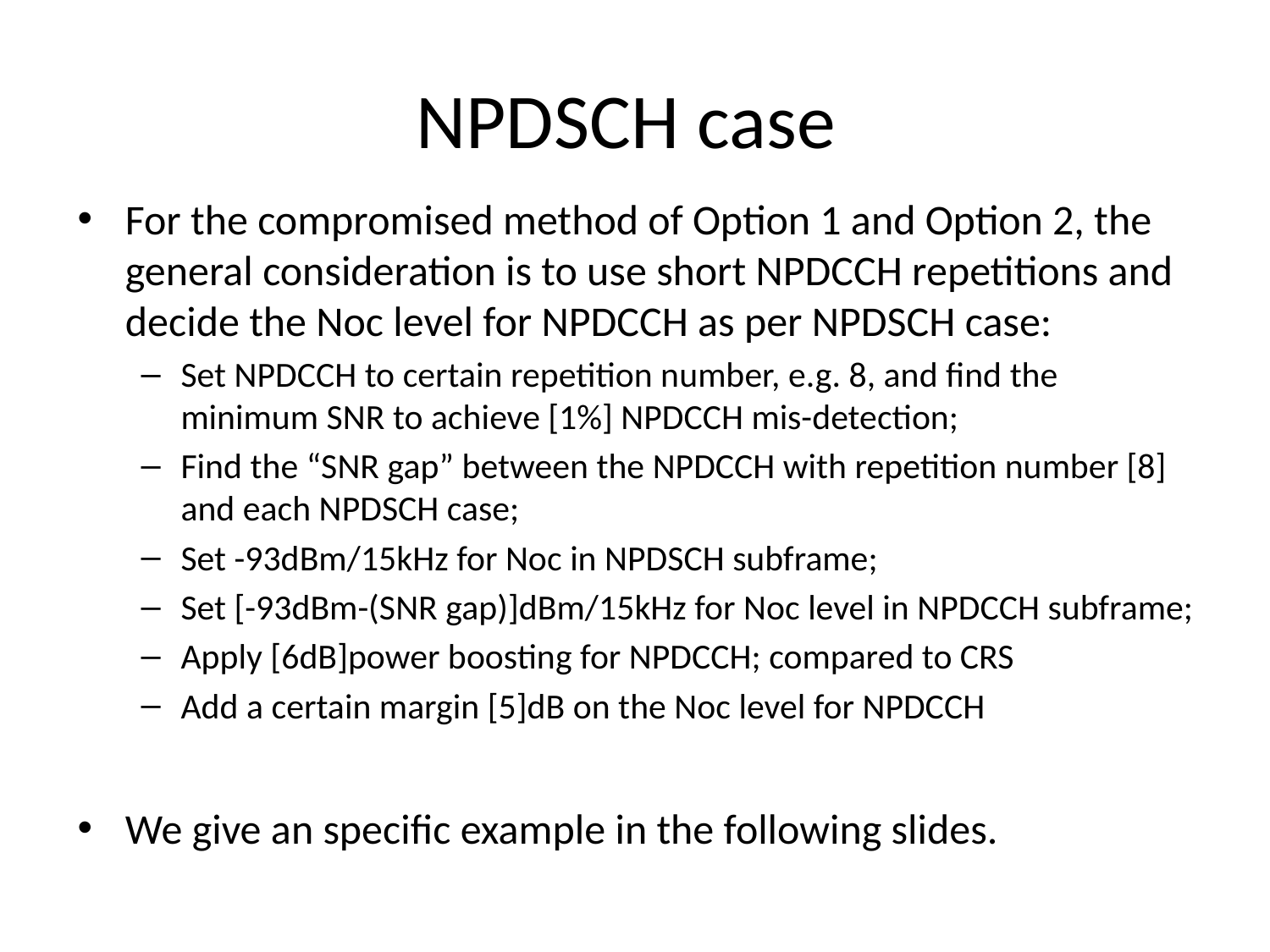

# NPDSCH case
For the compromised method of Option 1 and Option 2, the general consideration is to use short NPDCCH repetitions and decide the Noc level for NPDCCH as per NPDSCH case:
Set NPDCCH to certain repetition number, e.g. 8, and find the minimum SNR to achieve [1%] NPDCCH mis-detection;
Find the “SNR gap” between the NPDCCH with repetition number [8] and each NPDSCH case;
Set -93dBm/15kHz for Noc in NPDSCH subframe;
Set [-93dBm-(SNR gap)]dBm/15kHz for Noc level in NPDCCH subframe;
Apply [6dB]power boosting for NPDCCH; compared to CRS
Add a certain margin [5]dB on the Noc level for NPDCCH

We give an specific example in the following slides.